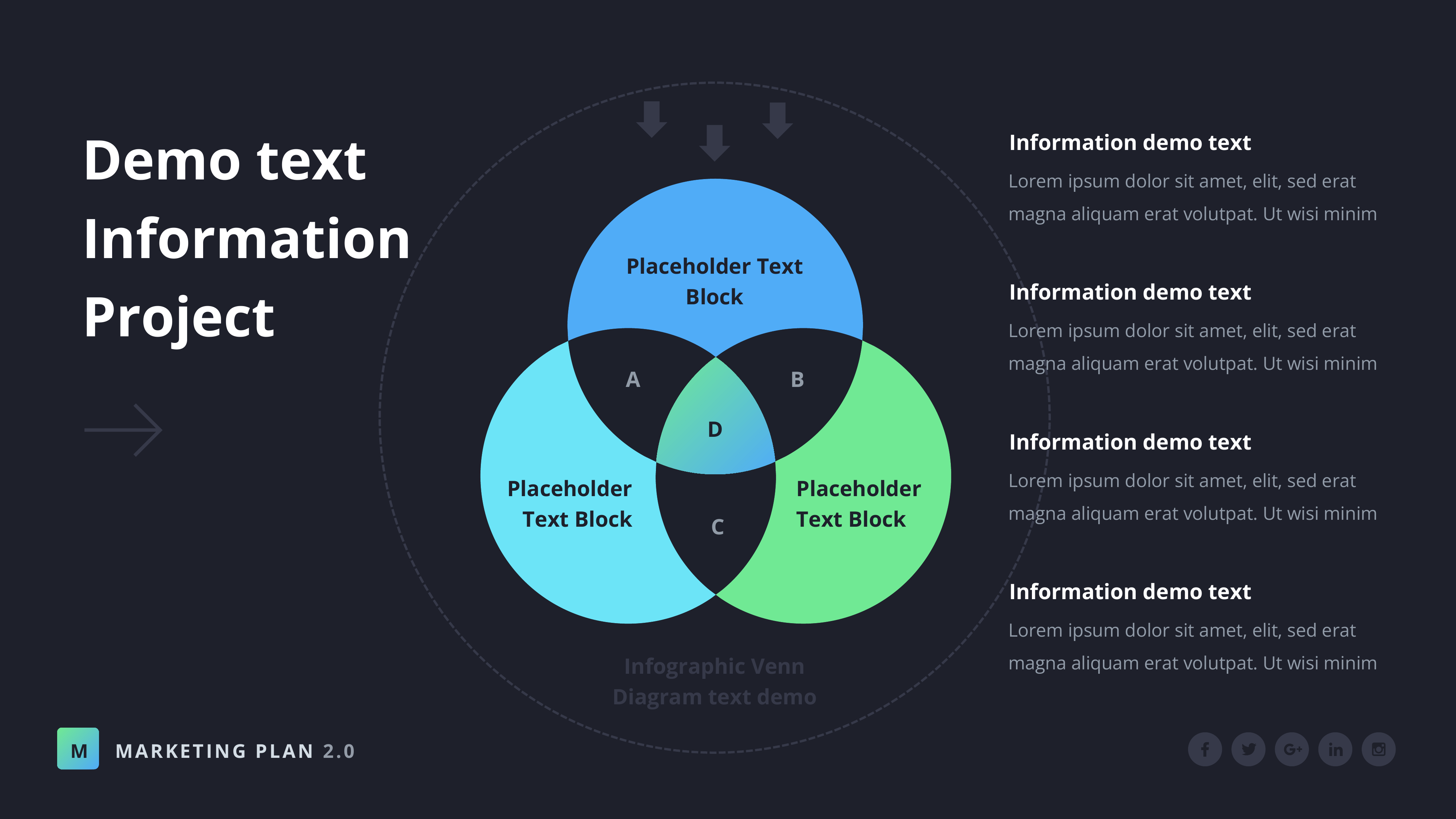

Placeholder Text Block

A
B
D

Placeholder Text Block
Placeholder Text Block
C
Infographic Venn Diagram text demo
Demo text
Information Project

Information demo text
Lorem ipsum dolor sit amet, elit, sed erat magna aliquam erat volutpat. Ut wisi minim
Information demo text
Lorem ipsum dolor sit amet, elit, sed erat magna aliquam erat volutpat. Ut wisi minim
Information demo text
Lorem ipsum dolor sit amet, elit, sed erat magna aliquam erat volutpat. Ut wisi minim
Information demo text
Lorem ipsum dolor sit amet, elit, sed erat magna aliquam erat volutpat. Ut wisi minim